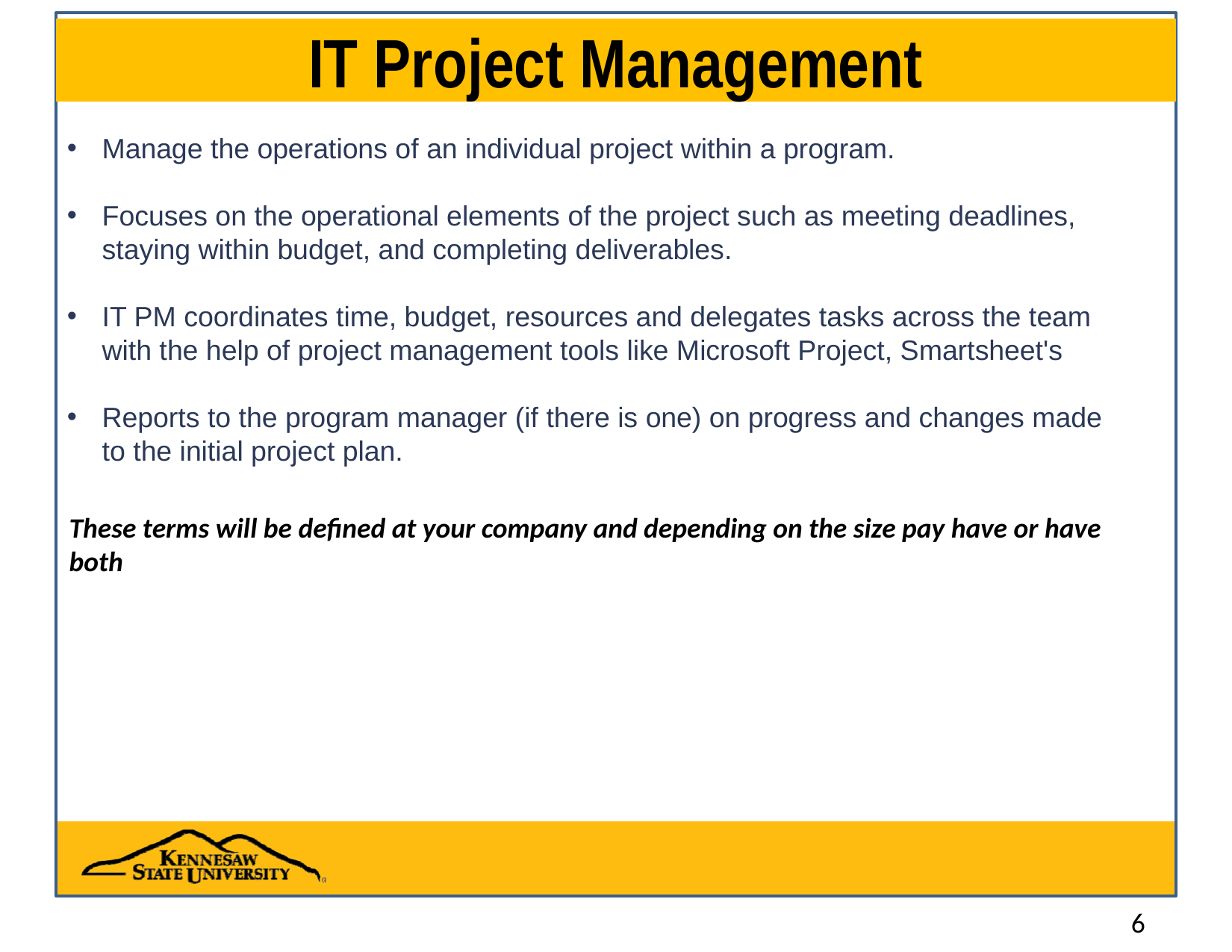

# IT Project Management
Manage the operations of an individual project within a program.

Focuses on the operational elements of the project such as meeting deadlines, staying within budget, and completing deliverables.

IT PM coordinates time, budget, resources and delegates tasks across the team with the help of project management tools like Microsoft Project, Smartsheet's

Reports to the program manager (if there is one) on progress and changes made to the initial project plan.
These terms will be defined at your company and depending on the size pay have or have both